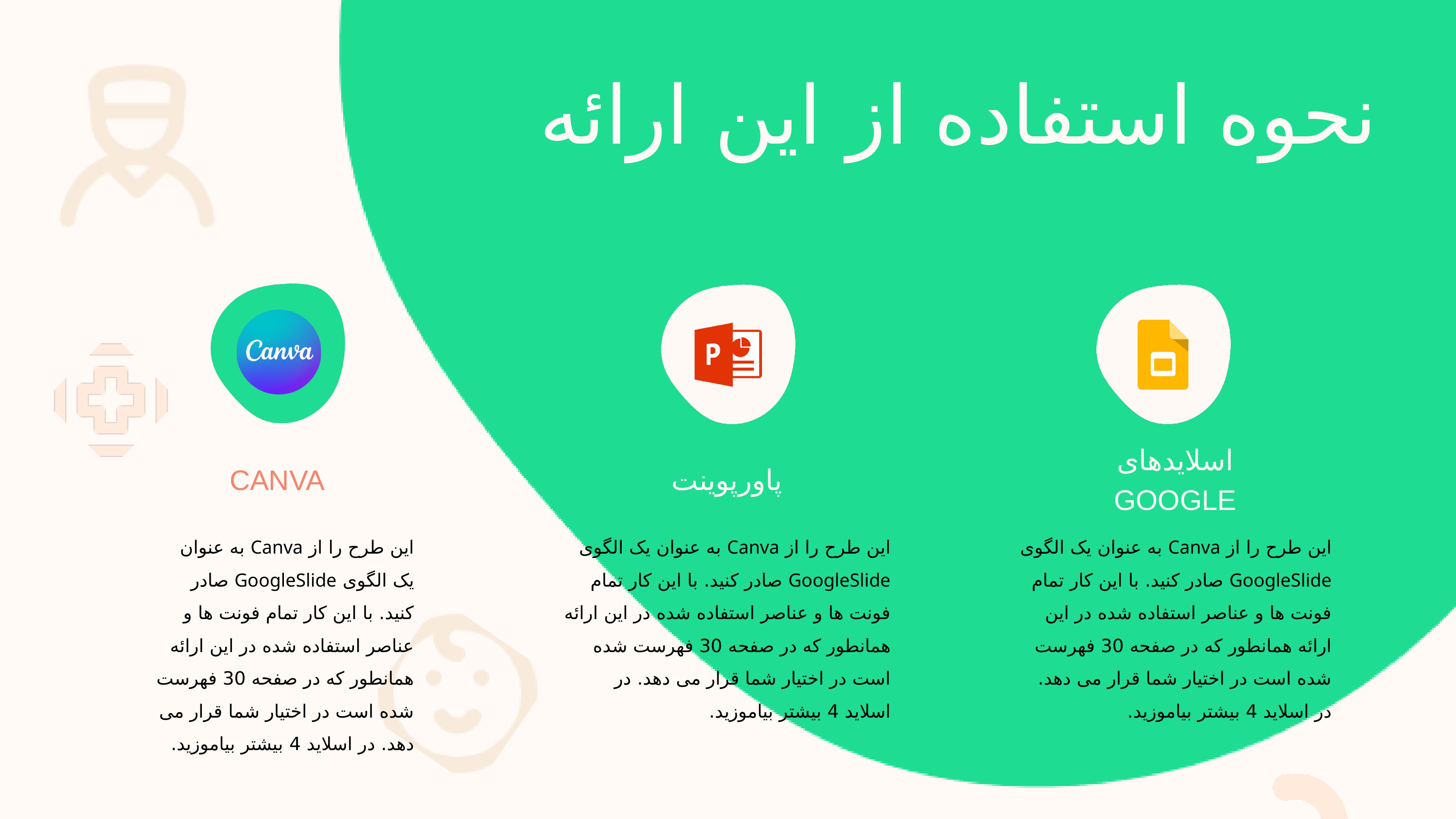

نحوه استفاده از این ارائه

CANVA

پاورپوینت

اسلایدهای GOOGLE
این طرح را از Canva به عنوان یک الگوی GoogleSlide صادر کنید. با این کار تمام فونت ها و عناصر استفاده شده در این ارائه همانطور که در صفحه 30 فهرست شده است در اختیار شما قرار می دهد. در اسلاید 4 بیشتر بیاموزید.
این طرح را از Canva به عنوان یک الگوی GoogleSlide صادر کنید. با این کار تمام فونت ها و عناصر استفاده شده در این ارائه همانطور که در صفحه 30 فهرست شده است در اختیار شما قرار می دهد. در اسلاید 4 بیشتر بیاموزید.
این طرح را از Canva به عنوان یک الگوی GoogleSlide صادر کنید. با این کار تمام فونت ها و عناصر استفاده شده در این ارائه همانطور که در صفحه 30 فهرست شده است در اختیار شما قرار می دهد. در اسلاید 4 بیشتر بیاموزید.